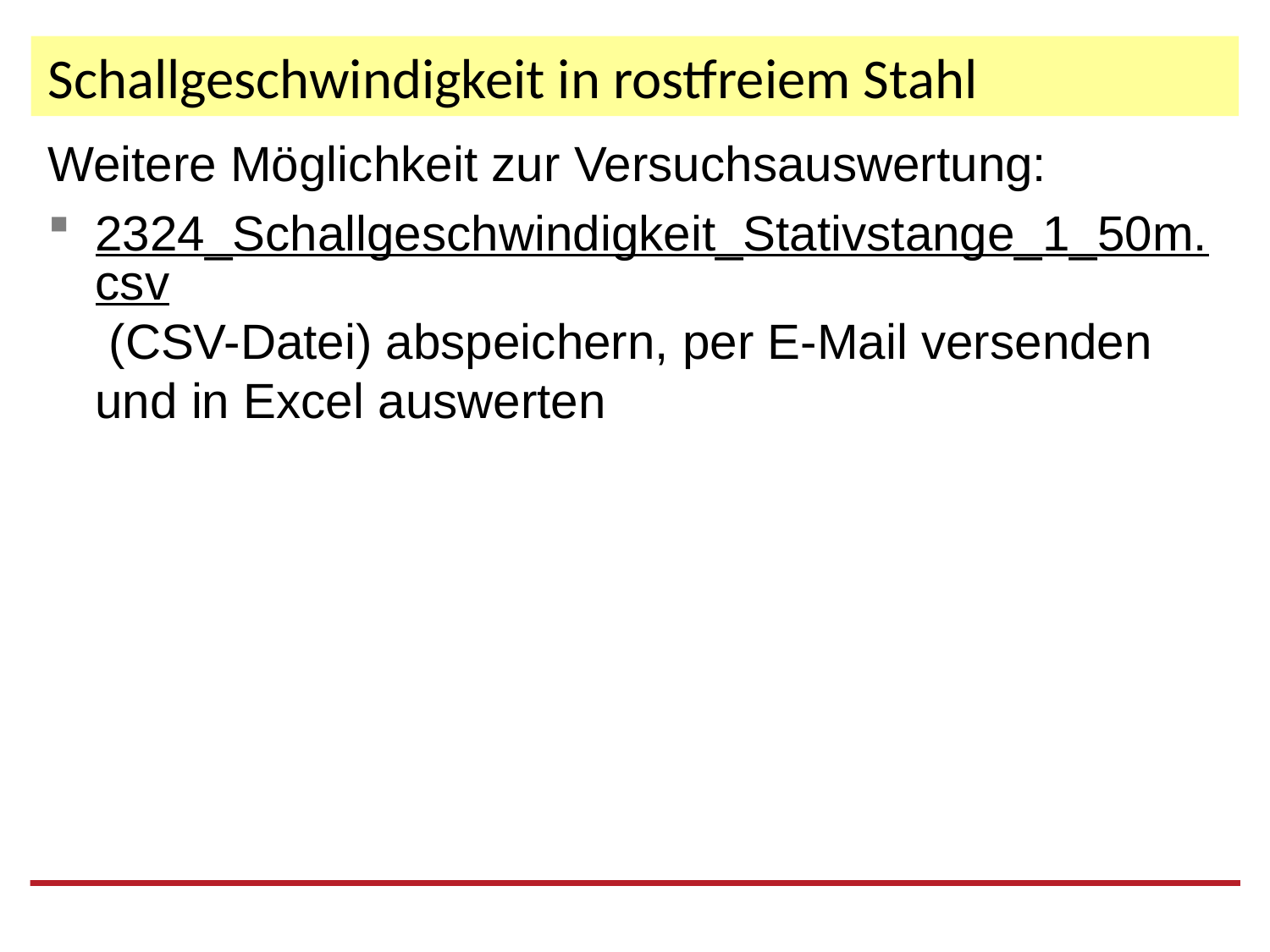

# Schallgeschwindigkeit in rostfreiem Stahl
Weitere Möglichkeit zur Versuchsauswertung:
2324_Schallgeschwindigkeit_Stativstange_1_50m.csv (CSV-Datei) abspeichern, per E-Mail versenden und in Excel auswerten